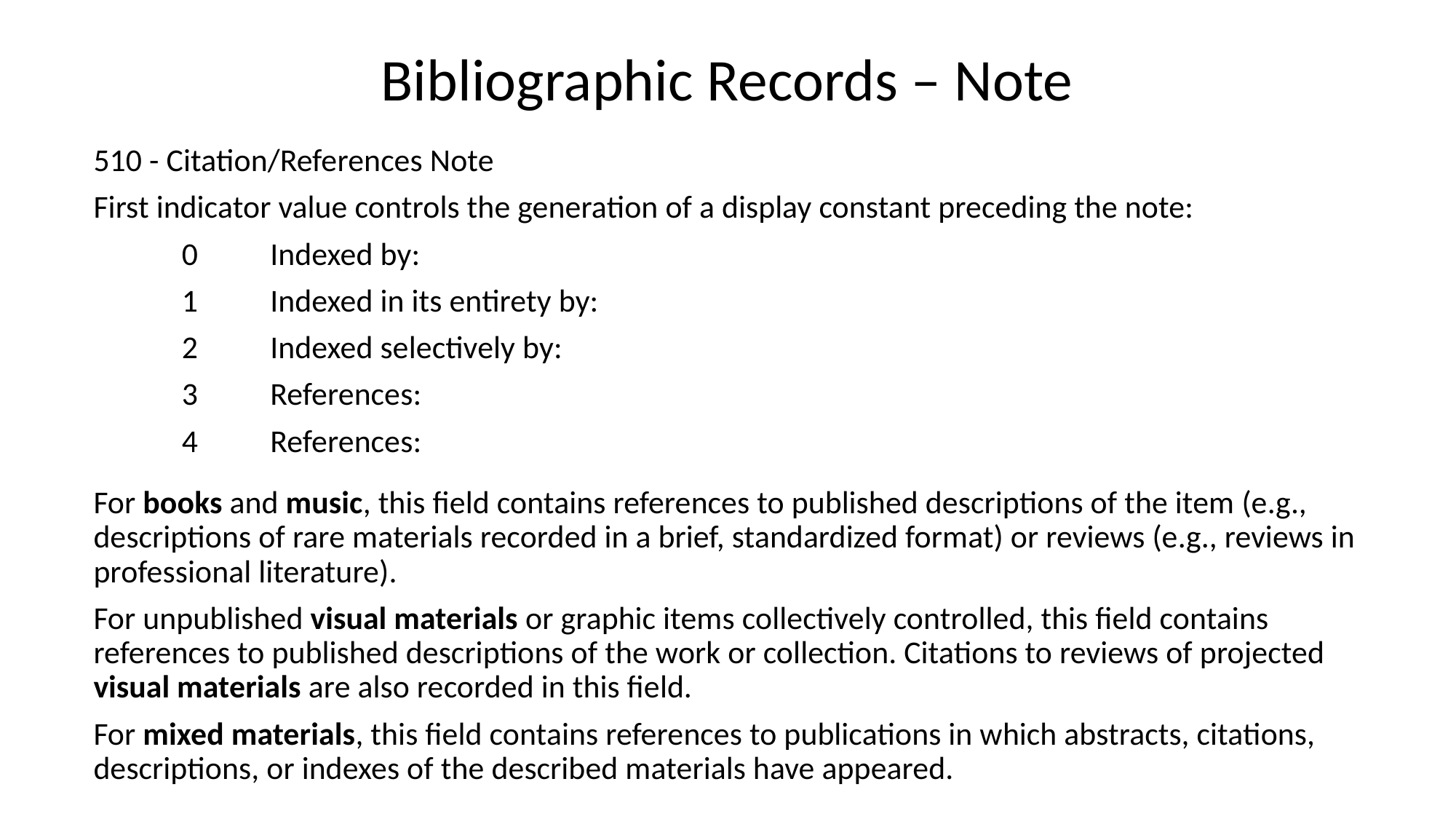

# Bibliographic Records – Note
510 - Citation/References Note
First indicator value controls the generation of a display constant preceding the note:
	0 	Indexed by:
	1	Indexed in its entirety by:
	2	Indexed selectively by:
	3	References:
	4	References:
For books and music, this field contains references to published descriptions of the item (e.g., descriptions of rare materials recorded in a brief, standardized format) or reviews (e.g., reviews in professional literature).
For unpublished visual materials or graphic items collectively controlled, this field contains references to published descriptions of the work or collection. Citations to reviews of projected visual materials are also recorded in this field.
For mixed materials, this field contains references to publications in which abstracts, citations, descriptions, or indexes of the described materials have appeared.